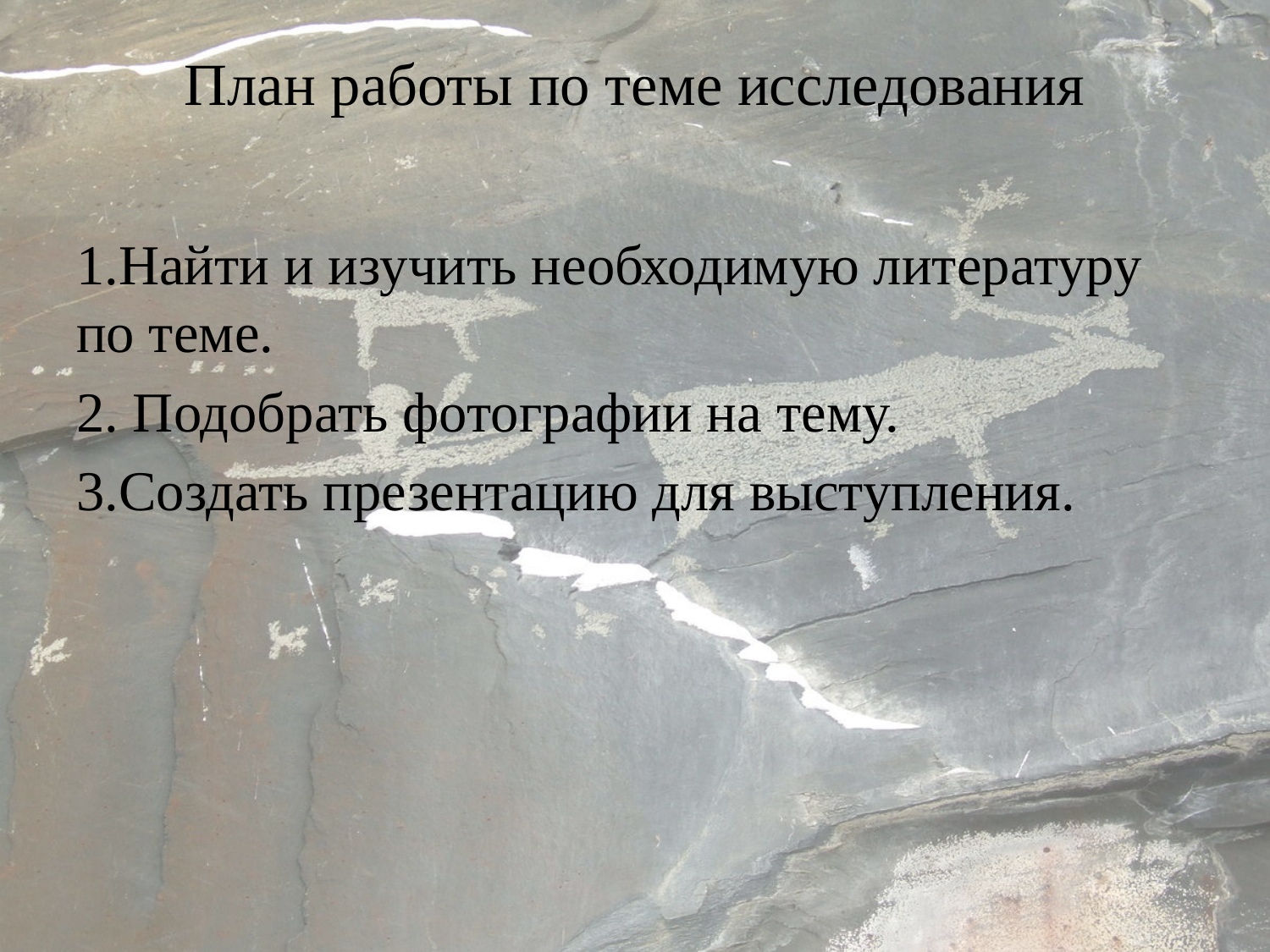

# План работы по теме исследования
1.Найти и изучить необходимую литературу по теме.
2. Подобрать фотографии на тему.
3.Создать презентацию для выступления.